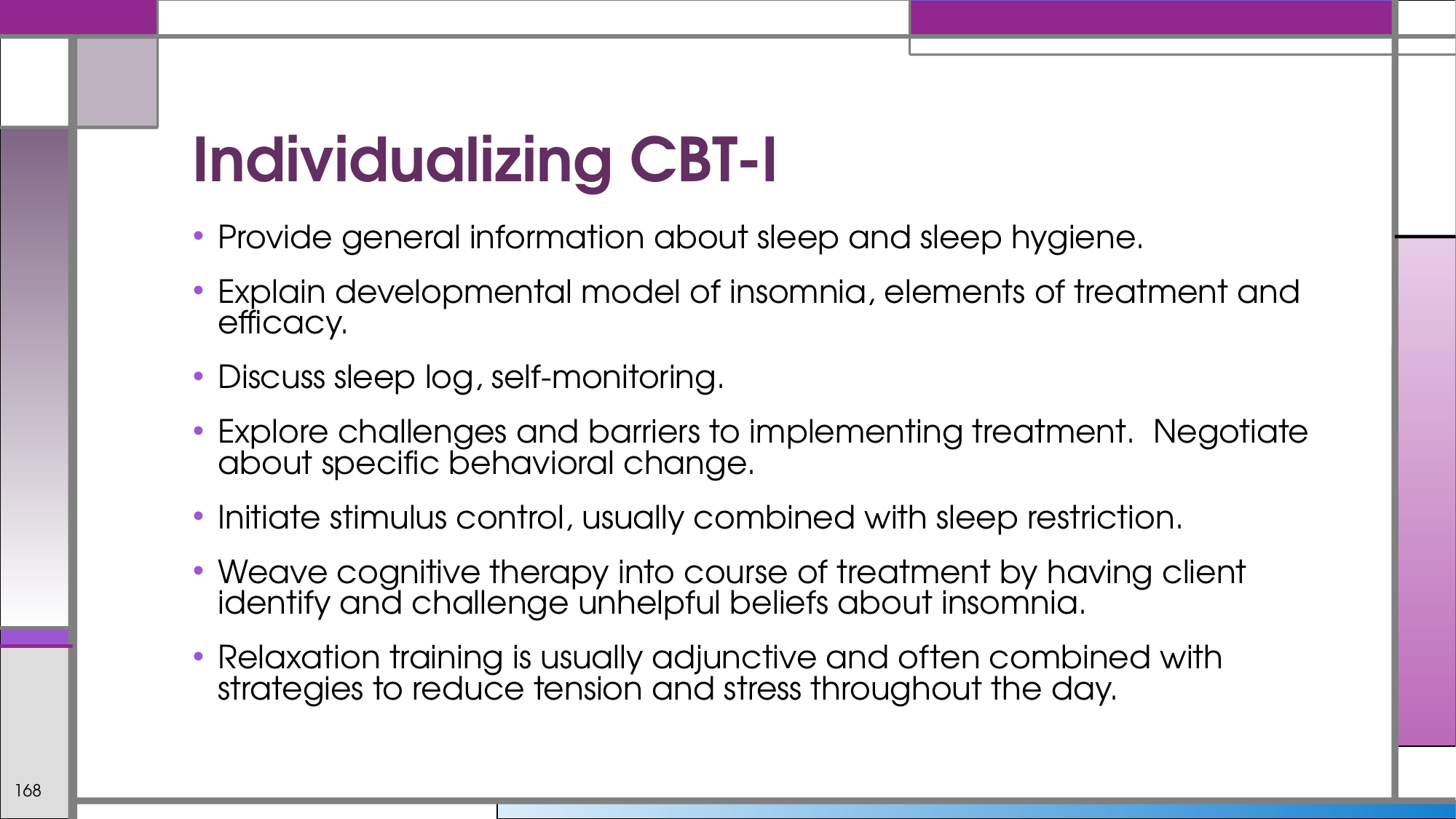

# Individualizing CBT-I
Provide general information about sleep and sleep hygiene.
Explain developmental model of insomnia, elements of treatment and efficacy.
Discuss sleep log, self-monitoring.
Explore challenges and barriers to implementing treatment.  Negotiate about specific behavioral change.
Initiate stimulus control, usually combined with sleep restriction.
Weave cognitive therapy into course of treatment by having client identify and challenge unhelpful beliefs about insomnia.
Relaxation training is usually adjunctive and often combined with strategies to reduce tension and stress throughout the day.
168